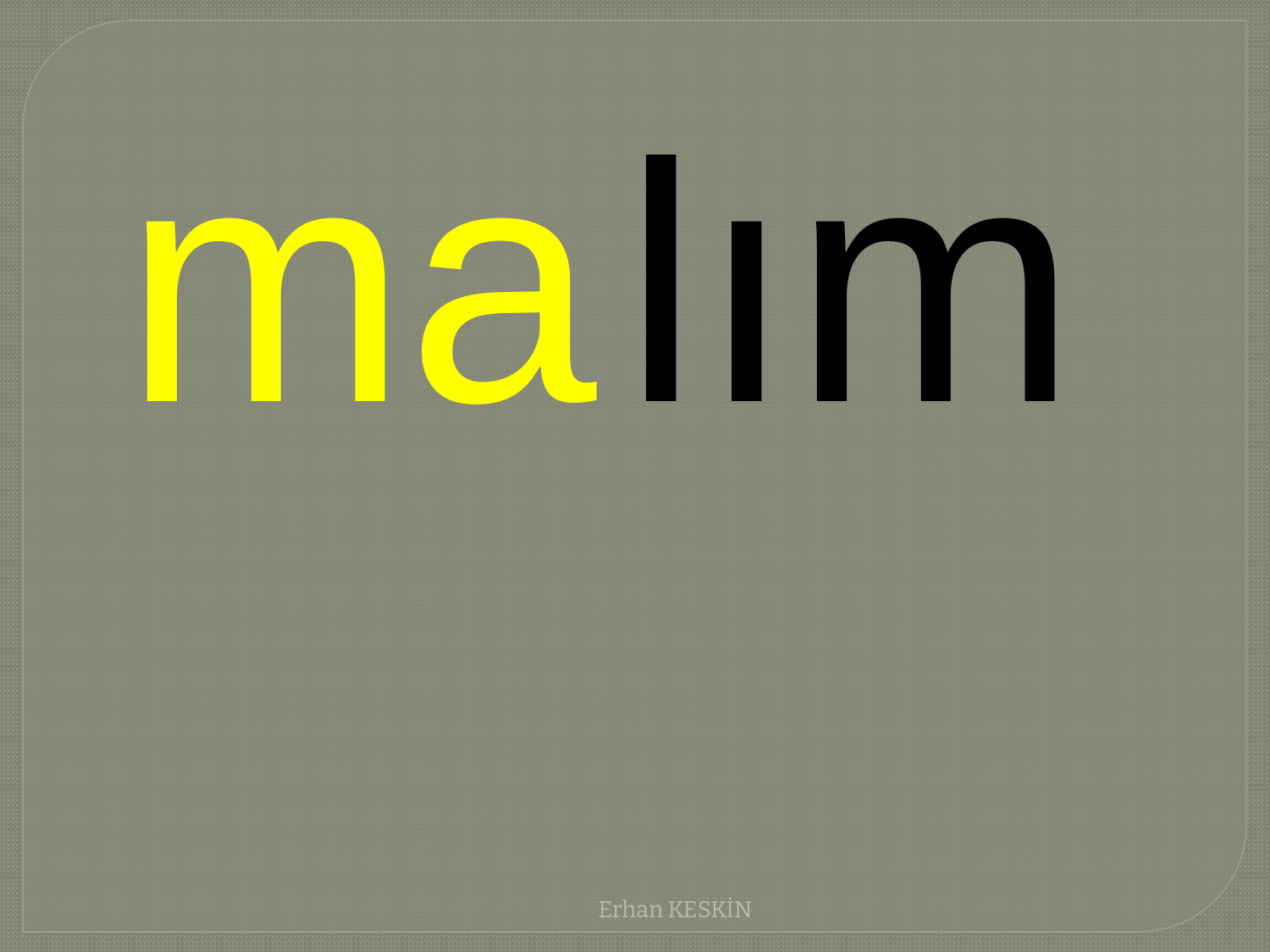

| ma |
| --- |
| lım |
| --- |
Erhan KESKİN